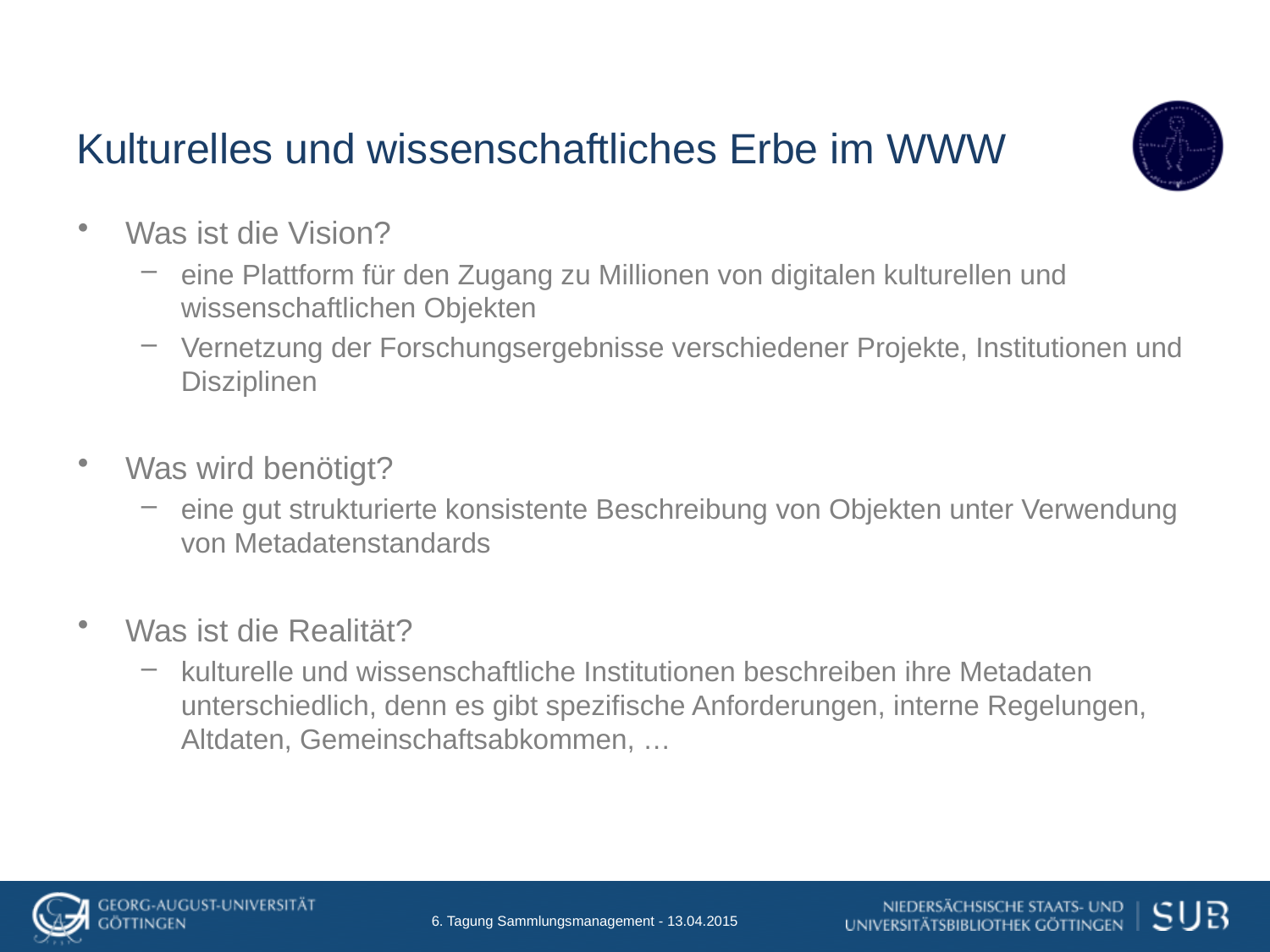

# Kulturelles und wissenschaftliches Erbe im WWW
Was ist die Vision?
eine Plattform für den Zugang zu Millionen von digitalen kulturellen und wissenschaftlichen Objekten
Vernetzung der Forschungsergebnisse verschiedener Projekte, Institutionen und Disziplinen

Was wird benötigt?
eine gut strukturierte konsistente Beschreibung von Objekten unter Verwendung von Metadatenstandards

Was ist die Realität?
kulturelle und wissenschaftliche Institutionen beschreiben ihre Metadaten unterschiedlich, denn es gibt spezifische Anforderungen, interne Regelungen, Altdaten, Gemeinschaftsabkommen, …

6. Tagung Sammlungsmanagement - 13.04.2015